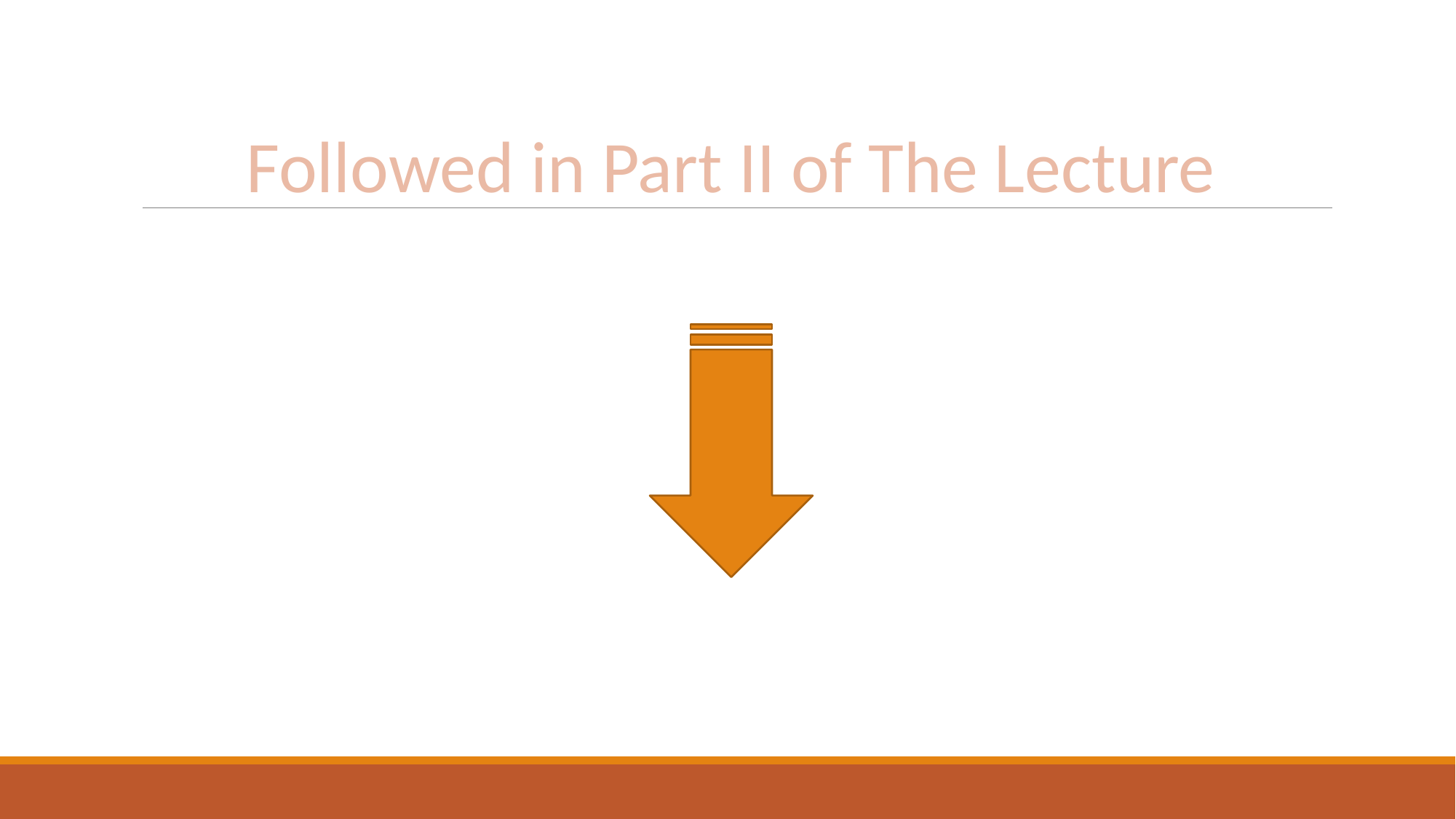

# Followed in Part II of The Lecture